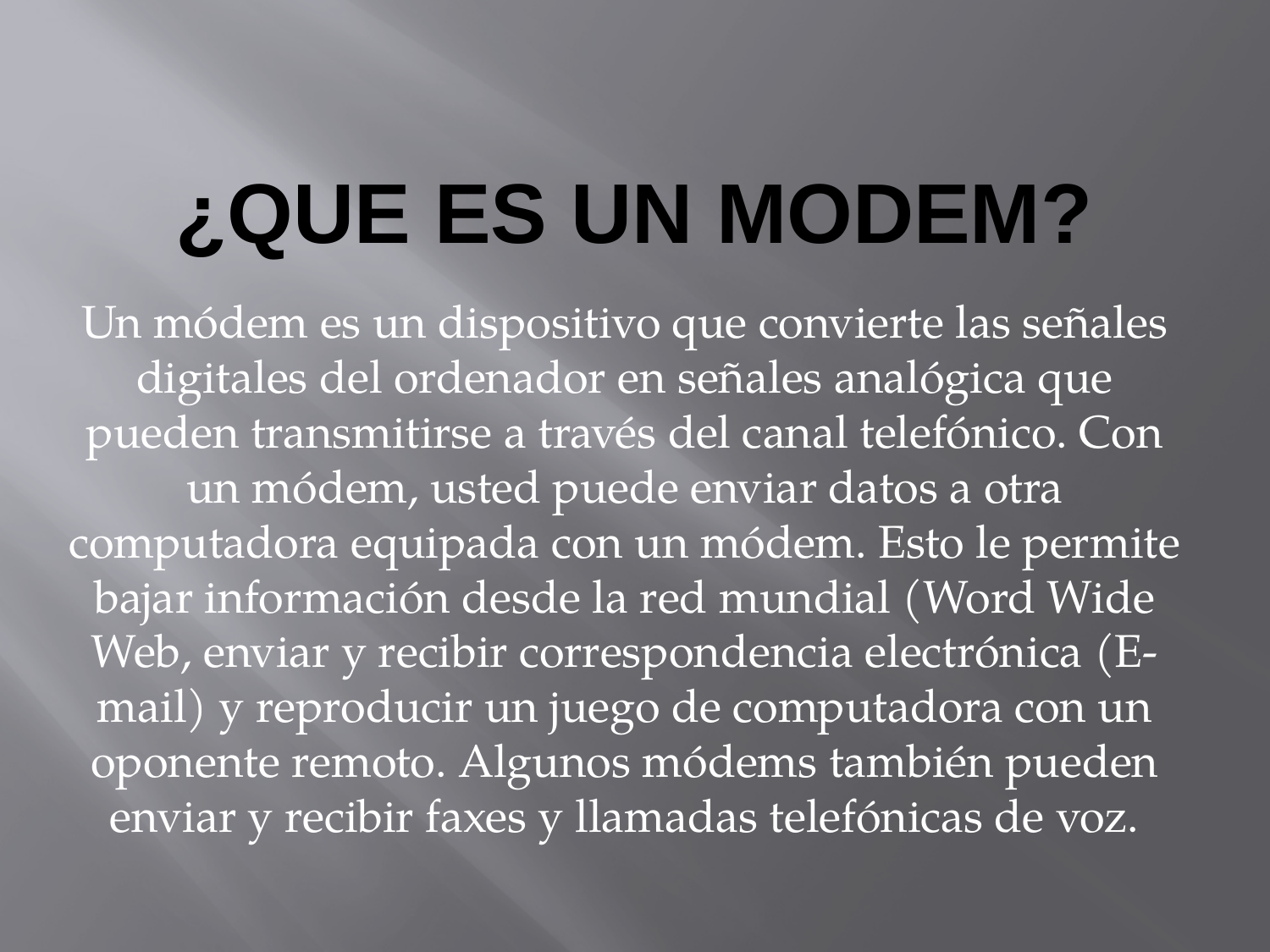

# ¿QUE ES UN MODEM?
Un módem es un dispositivo que convierte las señales digitales del ordenador en señales analógica que pueden transmitirse a través del canal telefónico. Con un módem, usted puede enviar datos a otra computadora equipada con un módem. Esto le permite bajar información desde la red mundial (Word Wide Web, enviar y recibir correspondencia electrónica (E-mail) y reproducir un juego de computadora con un oponente remoto. Algunos módems también pueden enviar y recibir faxes y llamadas telefónicas de voz.